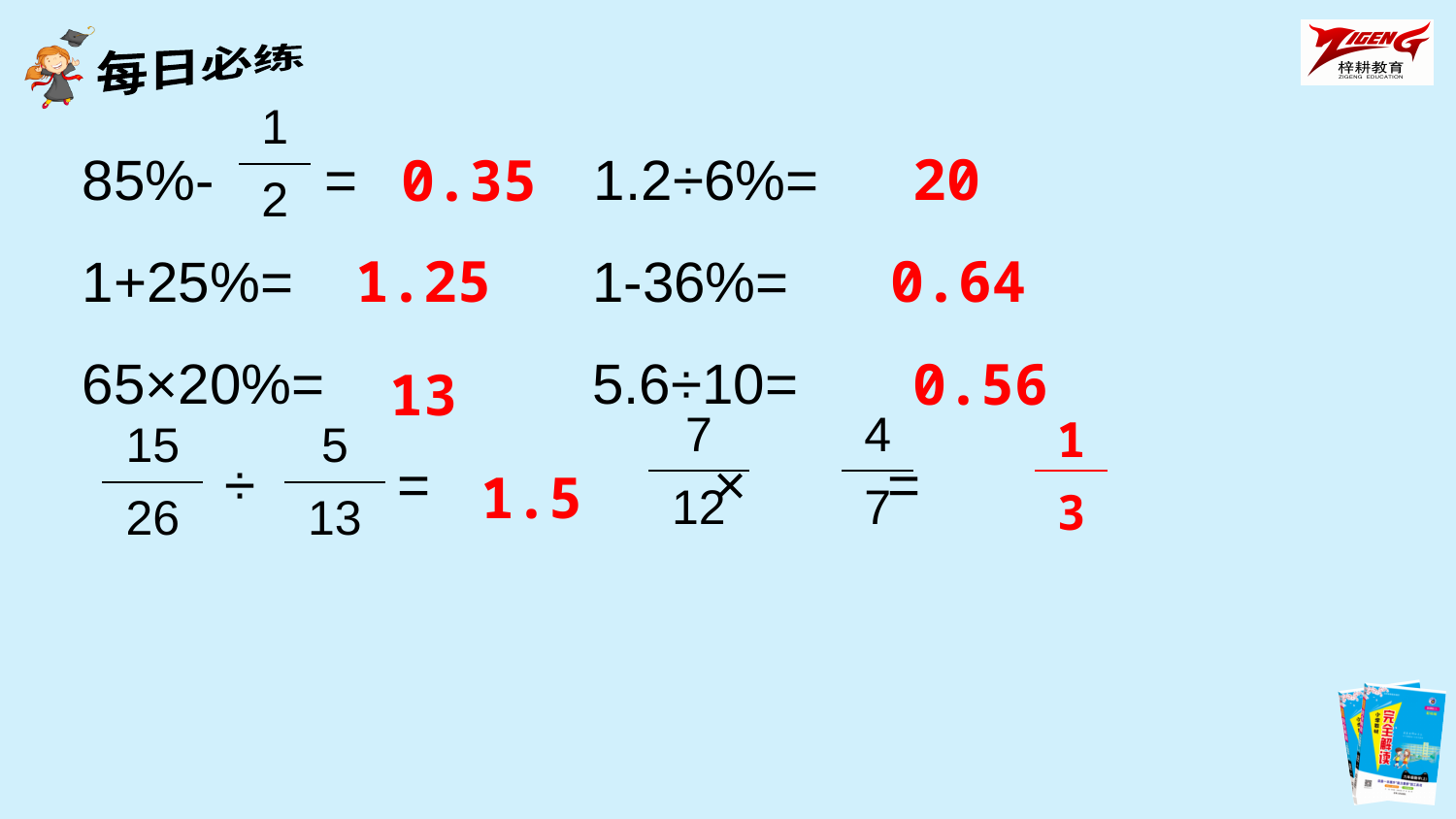

| 1 |
| --- |
| 2 |
85%-       =               1.2÷6%=
1+25%=                   1-36%=
65×20%=                 5.6÷10=
         ÷         =                  ×         =
20
0.35
1.25
0.64
0.56
13
| 7 |
| --- |
| 12 |
| 4 |
| --- |
| 7 |
| 1 |
| --- |
| 3 |
| 15 |
| --- |
| 26 |
| 5 |
| --- |
| 13 |
1.5